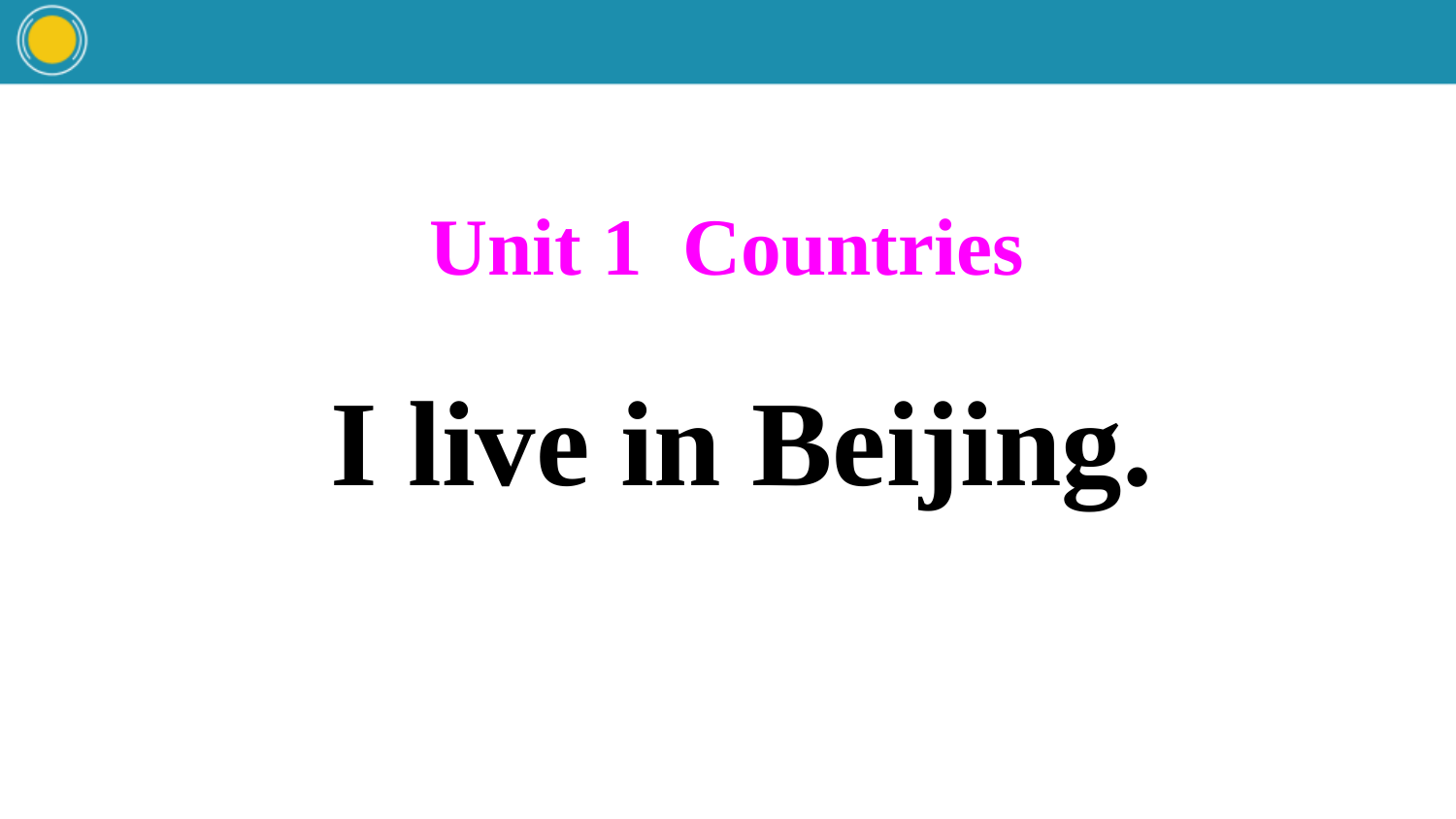

# Unit 1  Countries I live in Beijing.